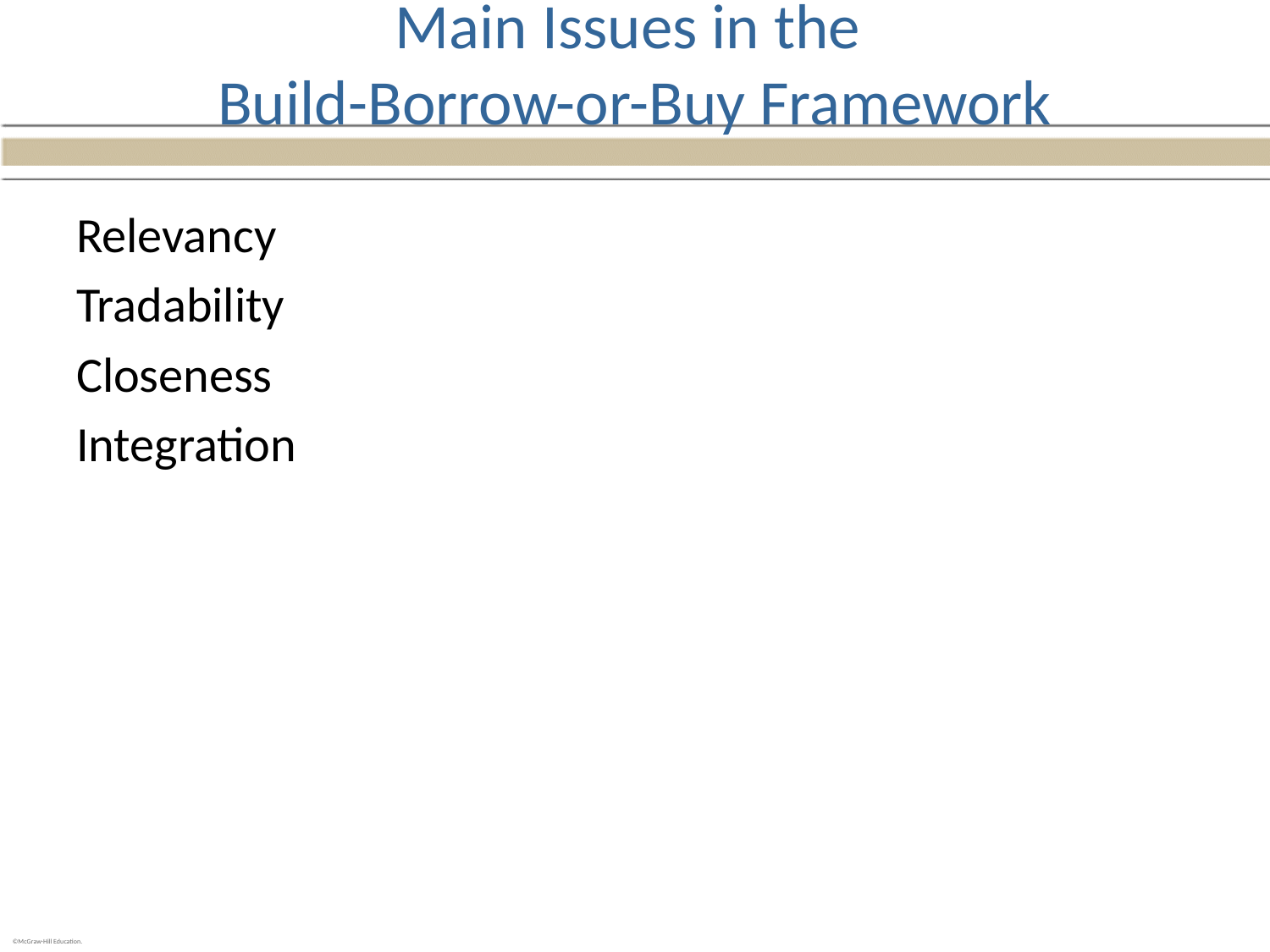

# Main Issues in the Build-Borrow-or-Buy Framework
Relevancy
Tradability
Closeness
Integration